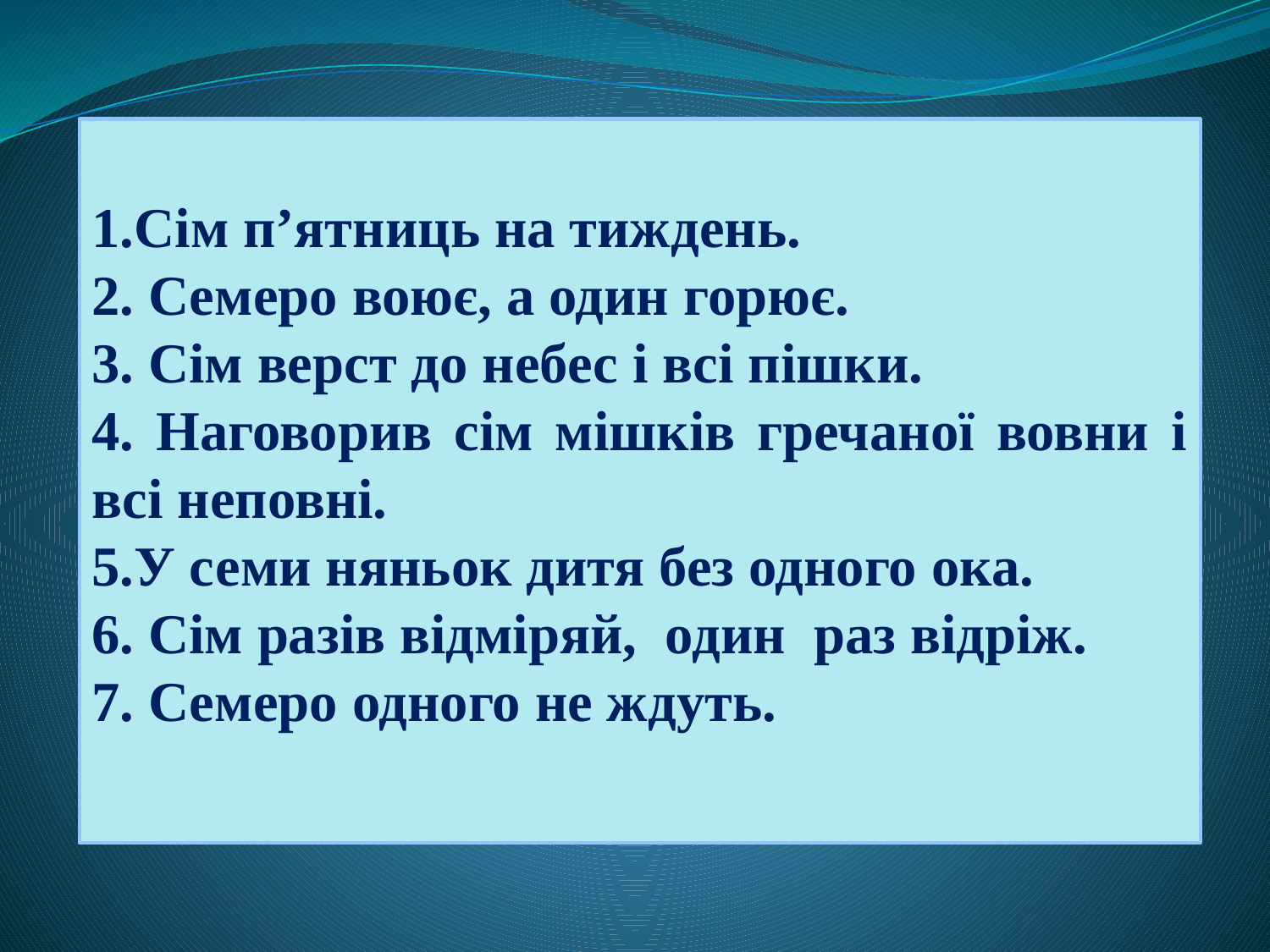

1.Сім п’ятниць на тиждень.
2. Семеро воює, а один горює.
3. Сім верст до небес і всі пішки.
4. Наговорив сім мішків гречаної вовни і всі неповні.
5.У семи няньок дитя без одного ока.
6. Сім разів відміряй,  один  раз відріж.
7. Семеро одного не ждуть.